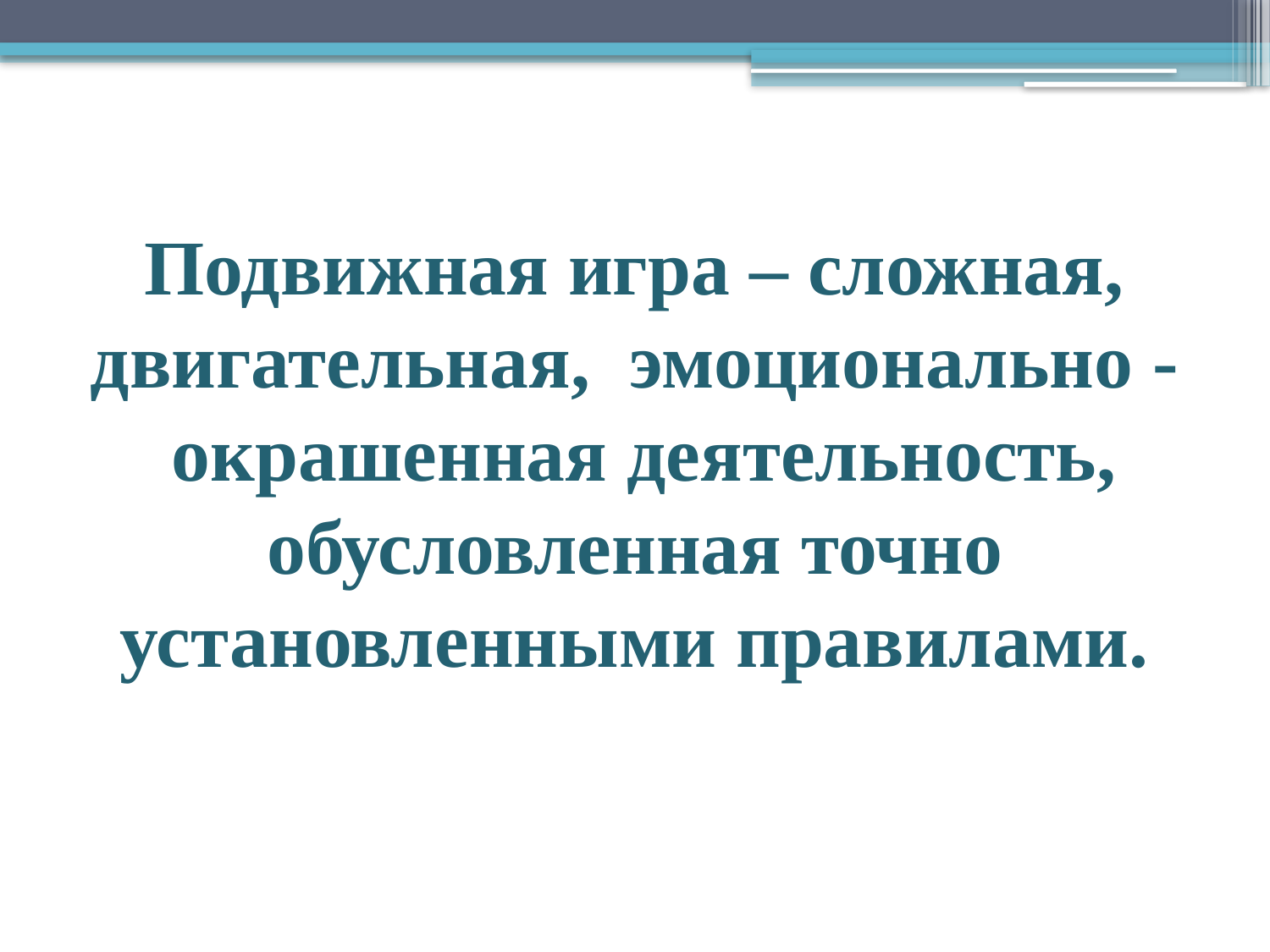

# Подвижная игра – сложная, двигательная,  эмоционально -  окрашенная деятельность, обусловленная точно установленными правилами.